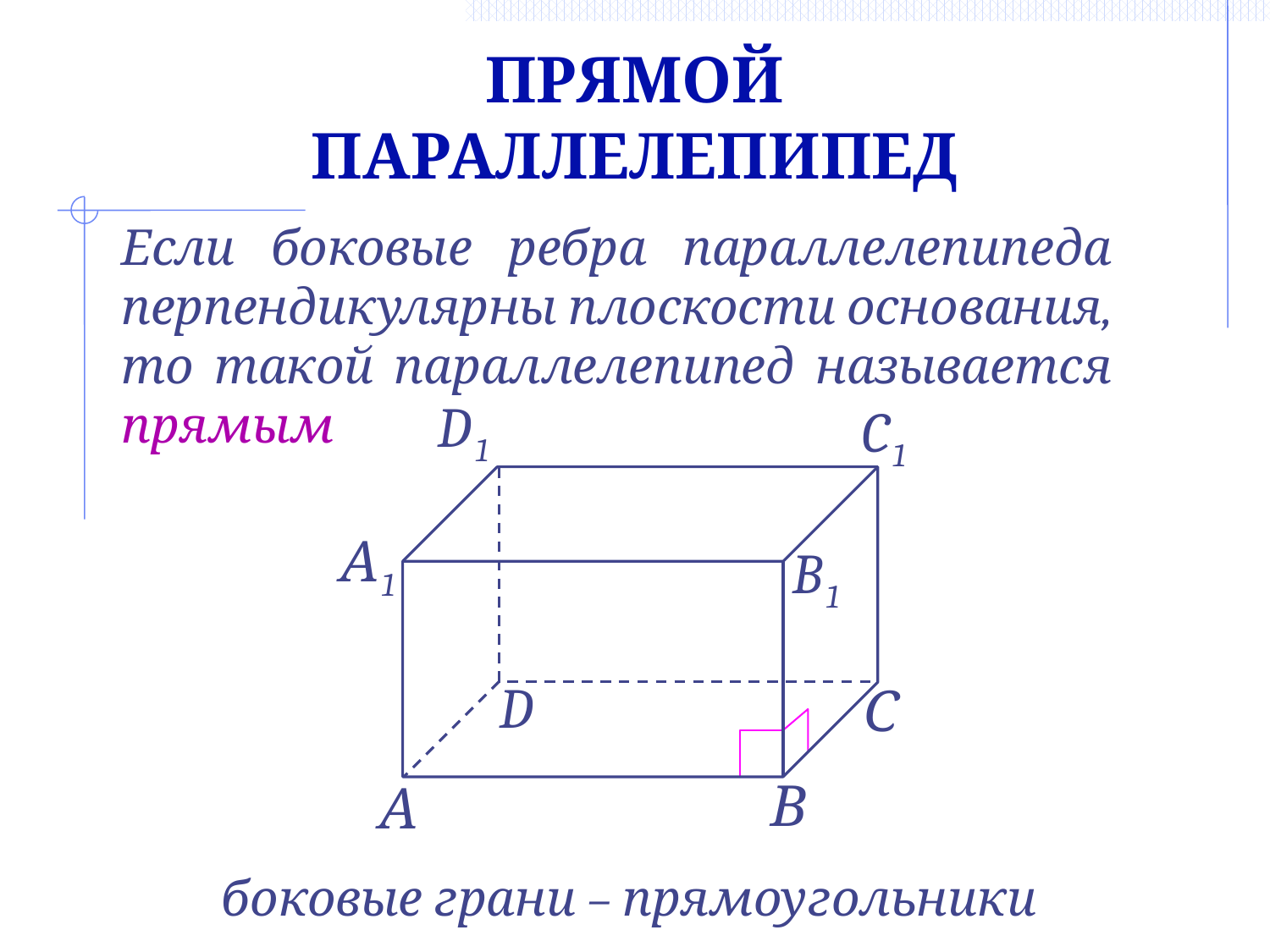

Прямой параллелепипед
Если боковые ребра параллелепипеда перпендикулярны плоскости основания, то такой параллелепипед называется прямым
D1
C1

А1
B1
D
С

В
А
боковые грани – прямоугольники